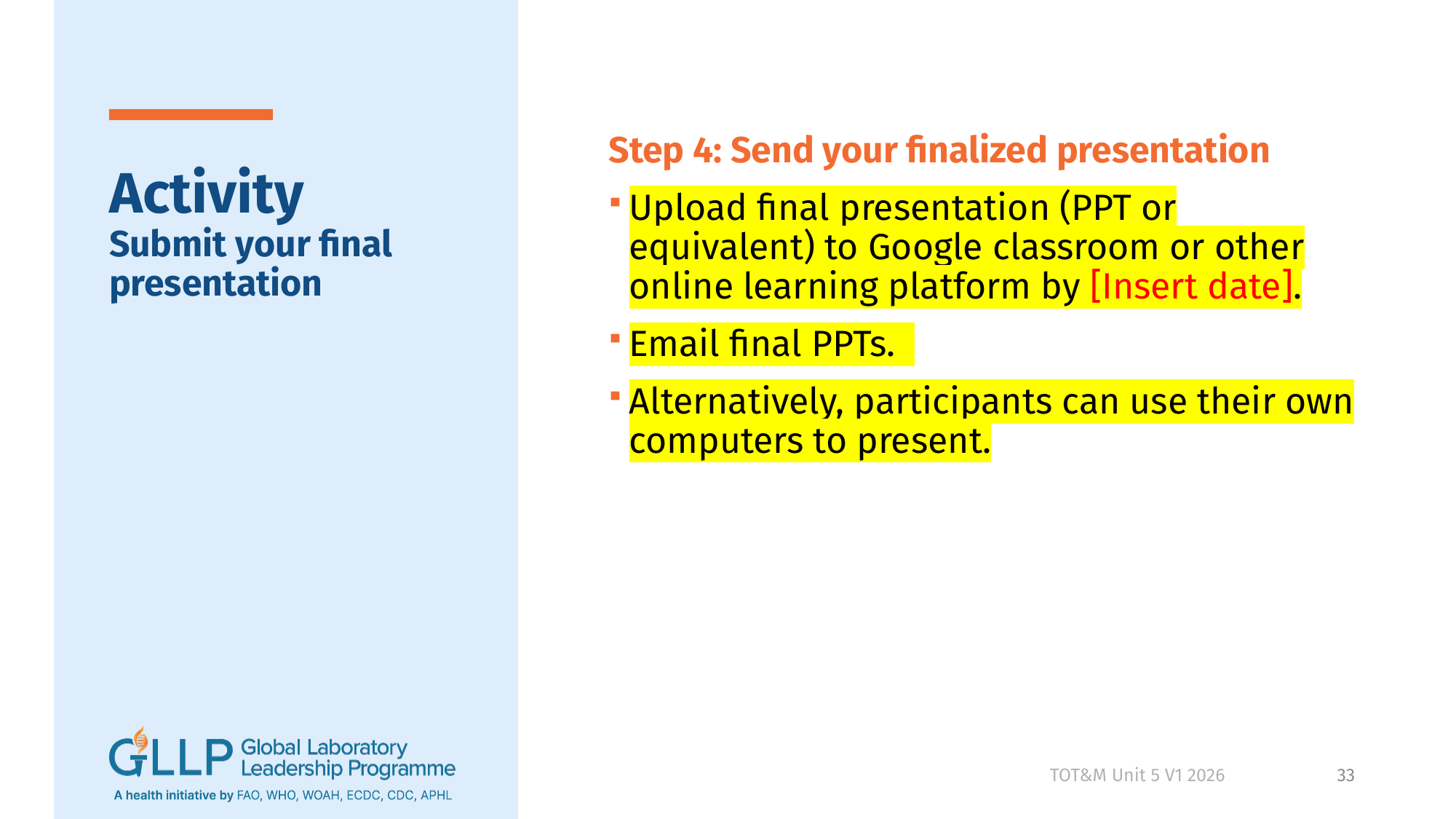

Step 4: Send your finalized presentation
Upload final presentation (PPT or equivalent) to Google classroom or other online learning platform by [Insert date].
Email final PPTs.
Alternatively, participants can use their own computers to present.

# Activity Submit your final presentation
TOT&M Unit 5 V1 2026
33